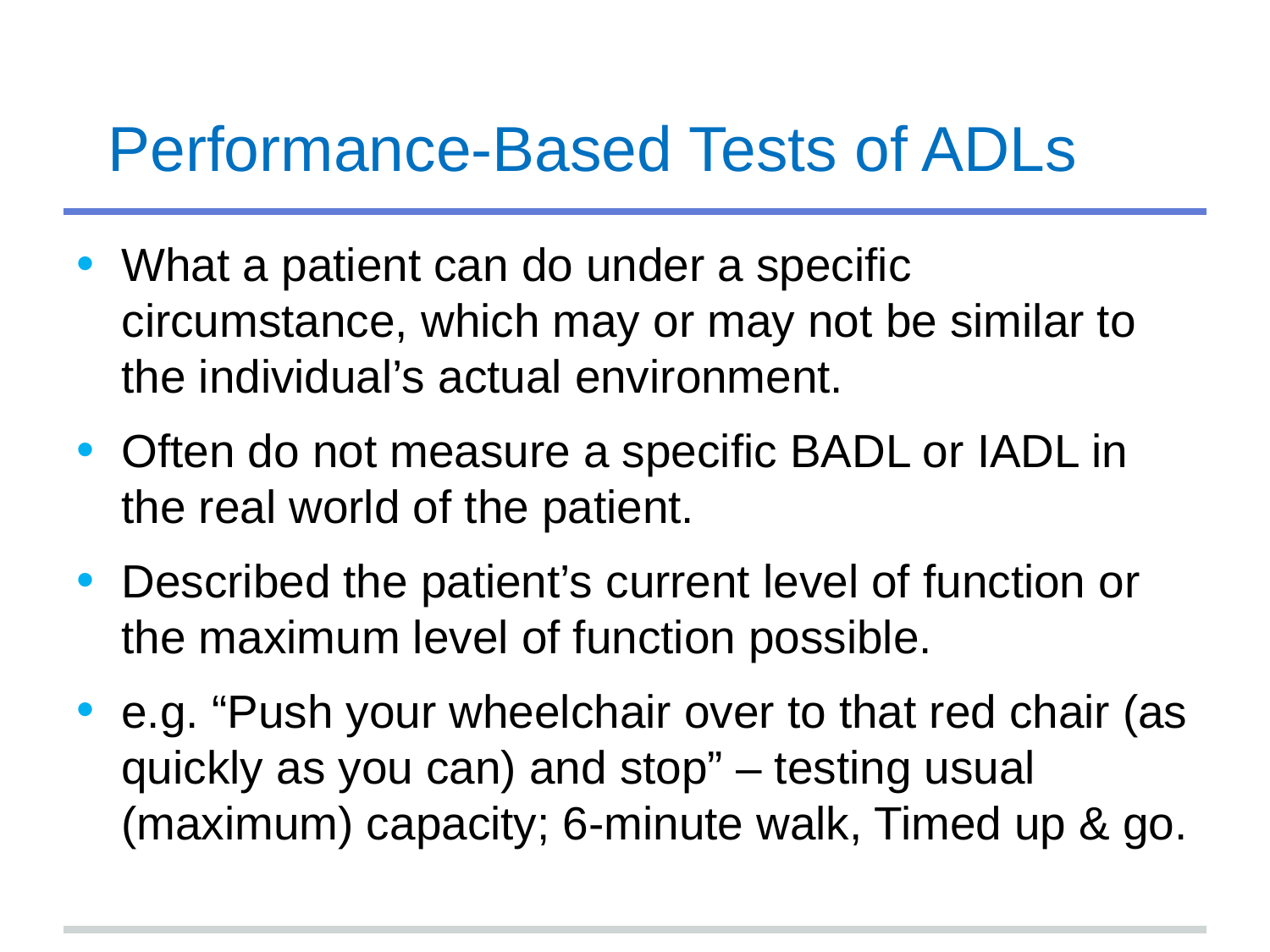

# Performance-Based Tests of ADLs
What a patient can do under a specific circumstance, which may or may not be similar to the individual’s actual environment.
Often do not measure a specific BADL or IADL in the real world of the patient.
Described the patient’s current level of function or the maximum level of function possible.
e.g. “Push your wheelchair over to that red chair (as quickly as you can) and stop” – testing usual (maximum) capacity; 6-minute walk, Timed up & go.